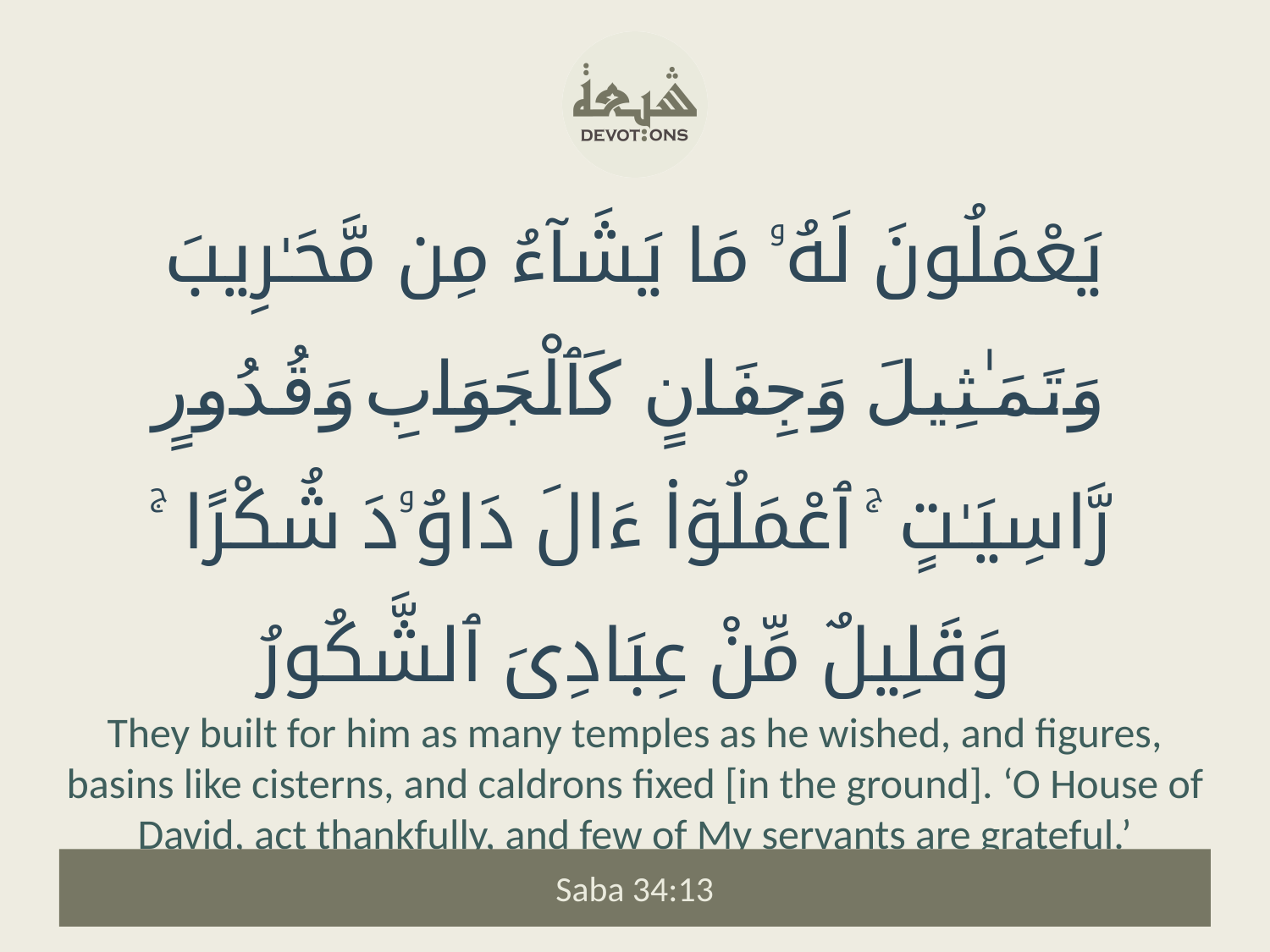

يَعْمَلُونَ لَهُۥ مَا يَشَآءُ مِن مَّحَـٰرِيبَ وَتَمَـٰثِيلَ وَجِفَانٍ كَٱلْجَوَابِ وَقُدُورٍ رَّاسِيَـٰتٍ ۚ ٱعْمَلُوٓا۟ ءَالَ دَاوُۥدَ شُكْرًا ۚ وَقَلِيلٌ مِّنْ عِبَادِىَ ٱلشَّكُورُ
They built for him as many temples as he wished, and figures, basins like cisterns, and caldrons fixed [in the ground]. ‘O House of David, act thankfully, and few of My servants are grateful.’
Saba 34:13